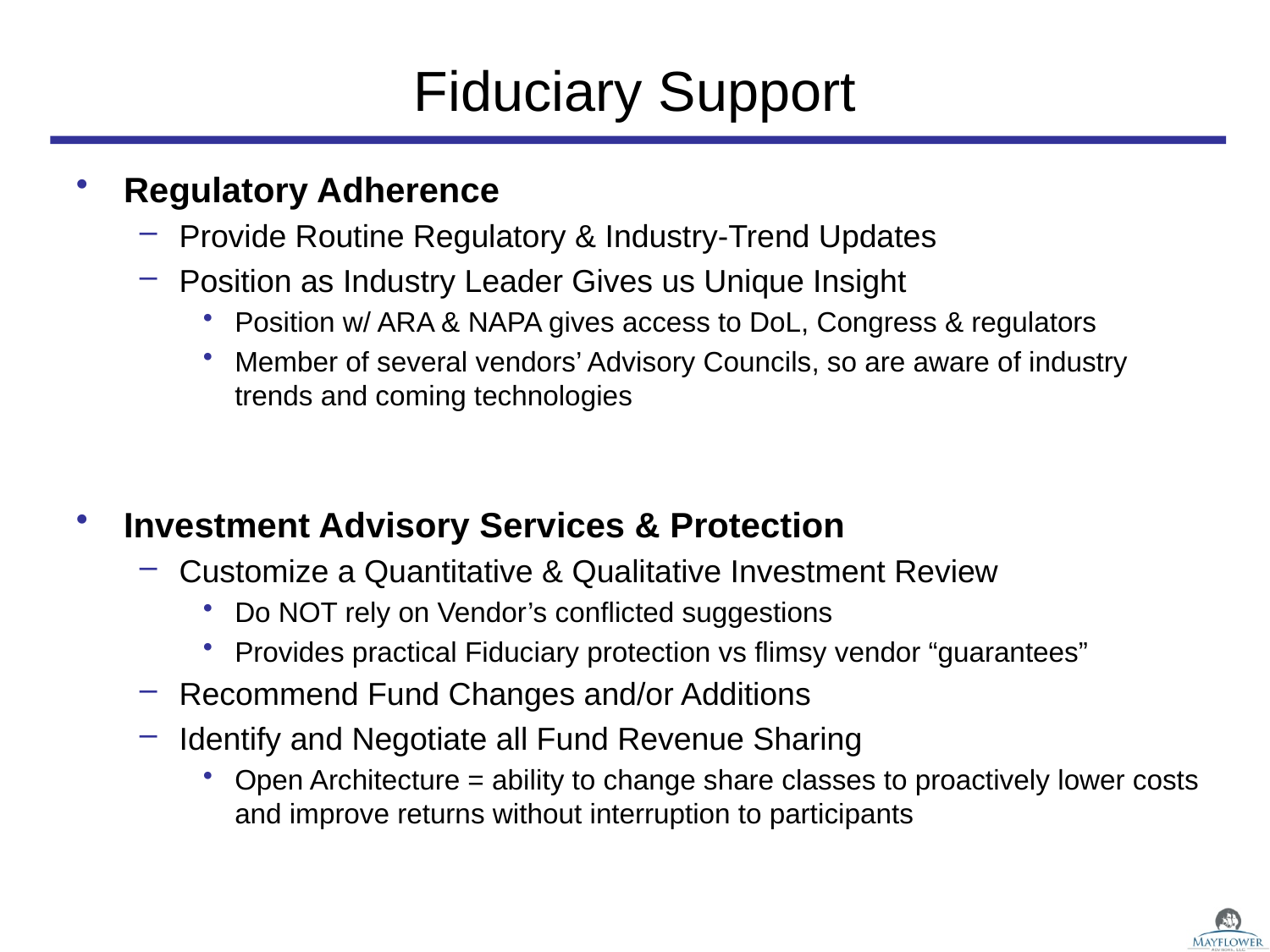

# Fiduciary Support
Regulatory Adherence
Provide Routine Regulatory & Industry-Trend Updates
Position as Industry Leader Gives us Unique Insight
Position w/ ARA & NAPA gives access to DoL, Congress & regulators
Member of several vendors’ Advisory Councils, so are aware of industry trends and coming technologies

Investment Advisory Services & Protection
Customize a Quantitative & Qualitative Investment Review
Do NOT rely on Vendor’s conflicted suggestions
Provides practical Fiduciary protection vs flimsy vendor “guarantees”
Recommend Fund Changes and/or Additions
Identify and Negotiate all Fund Revenue Sharing
Open Architecture = ability to change share classes to proactively lower costs and improve returns without interruption to participants